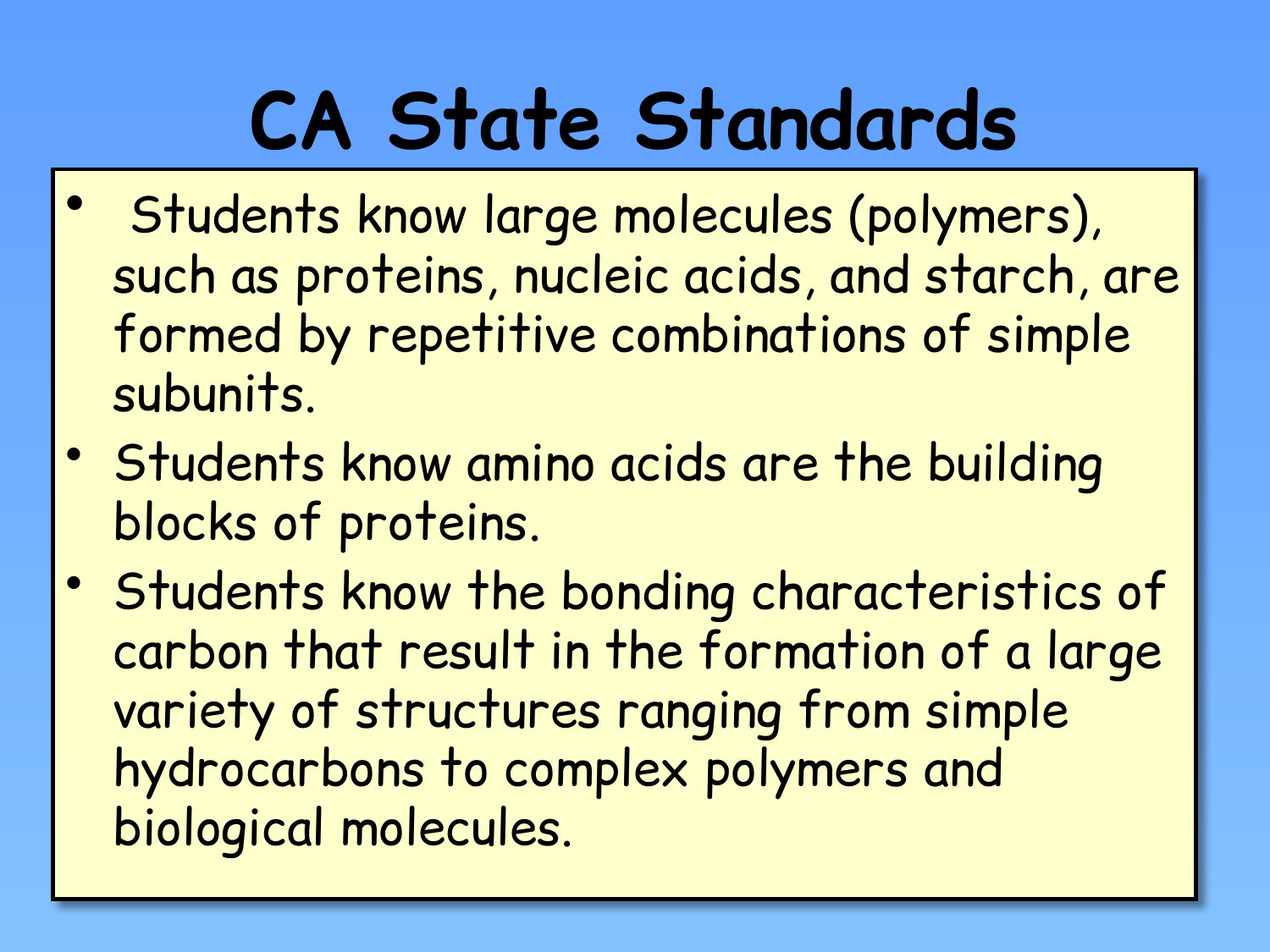

# CA State Standards
 Students know large molecules (polymers), such as proteins, nucleic acids, and starch, are formed by repetitive combinations of simple subunits.
Students know amino acids are the building blocks of proteins.
Students know the bonding characteristics of carbon that result in the formation of a large variety of structures ranging from simple hydrocarbons to complex polymers and biological molecules.